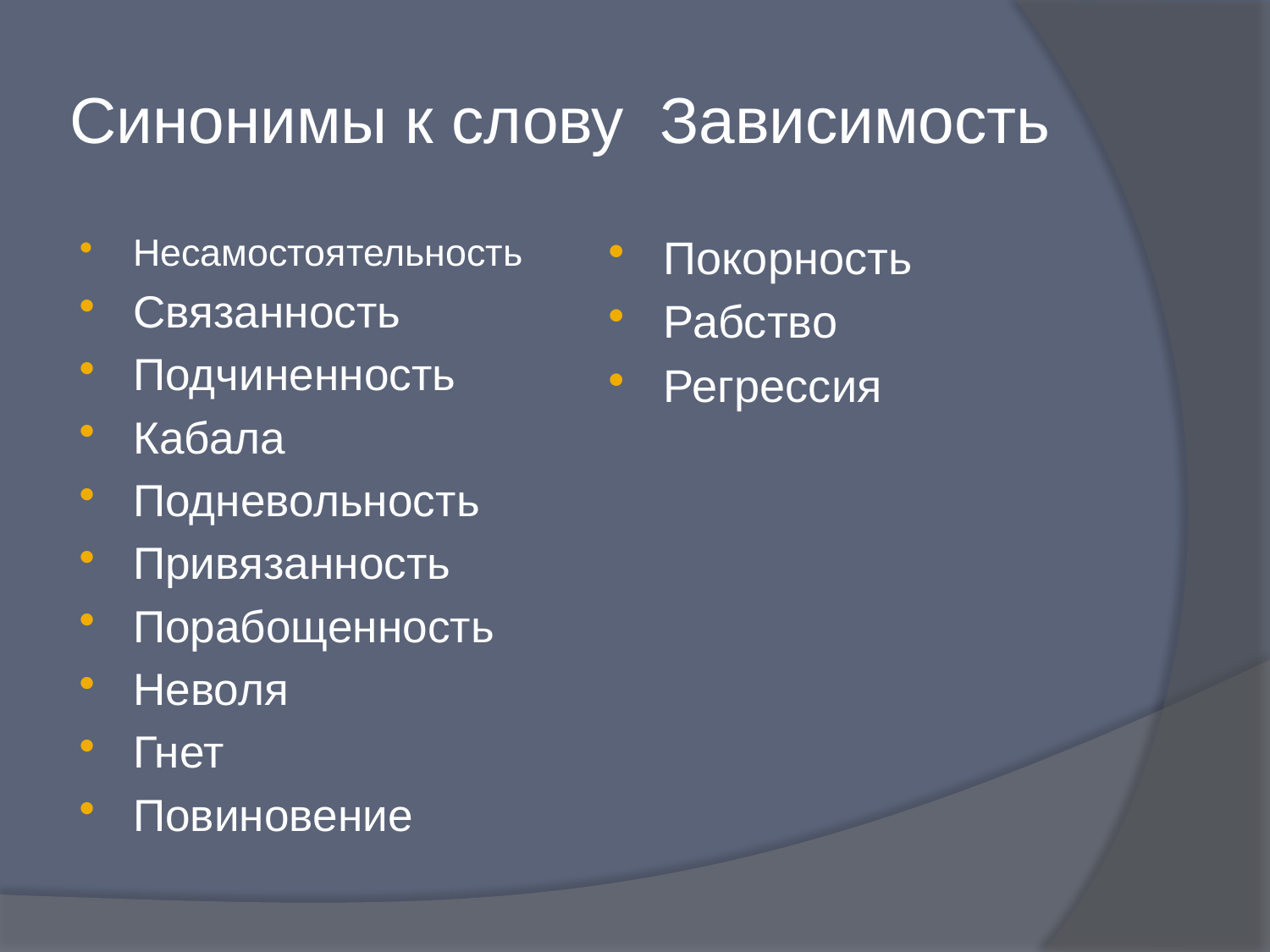

# Синонимы к слову  Зависимость
Несамостоятельность
Связанность
Подчиненность
Кабала
Подневольность
Привязанность
Порабощенность
Неволя
Гнет
Повиновение
Покорность
Рабство
Регрессия